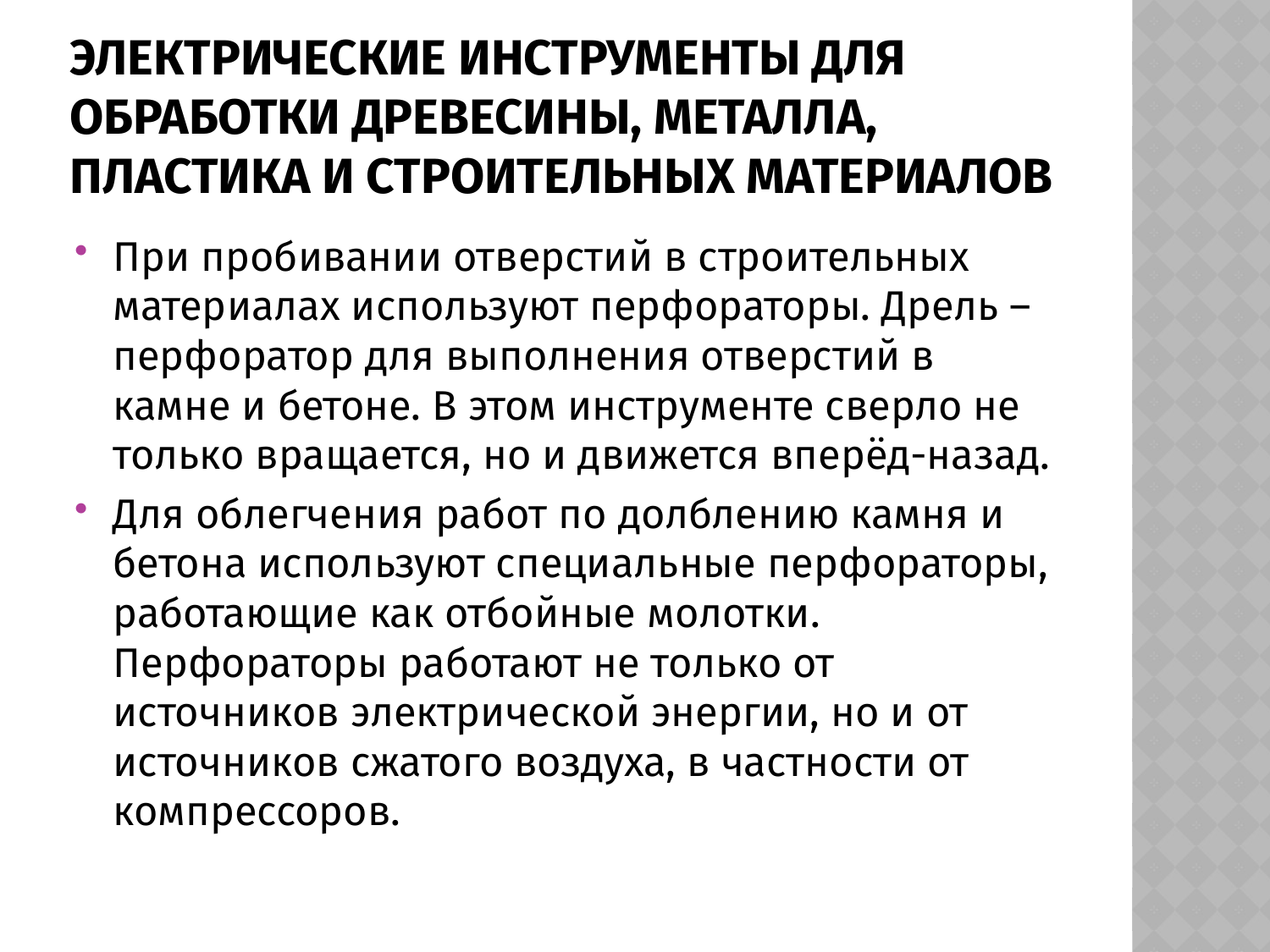

# Электрические инструменты для обработки древесины, металла, пластика и строительных материалов
При пробивании отверстий в строительных материалах используют перфораторы. Дрель –перфоратор для выполнения отверстий в камне и бетоне. В этом инструменте сверло не только вращается, но и движется вперёд-назад.
Для облегчения работ по долблению камня и бетона используют специальные перфораторы, работающие как отбойные молотки. Перфораторы работают не только от источников электрической энергии, но и от источников сжатого воздуха, в частности от компрессоров.